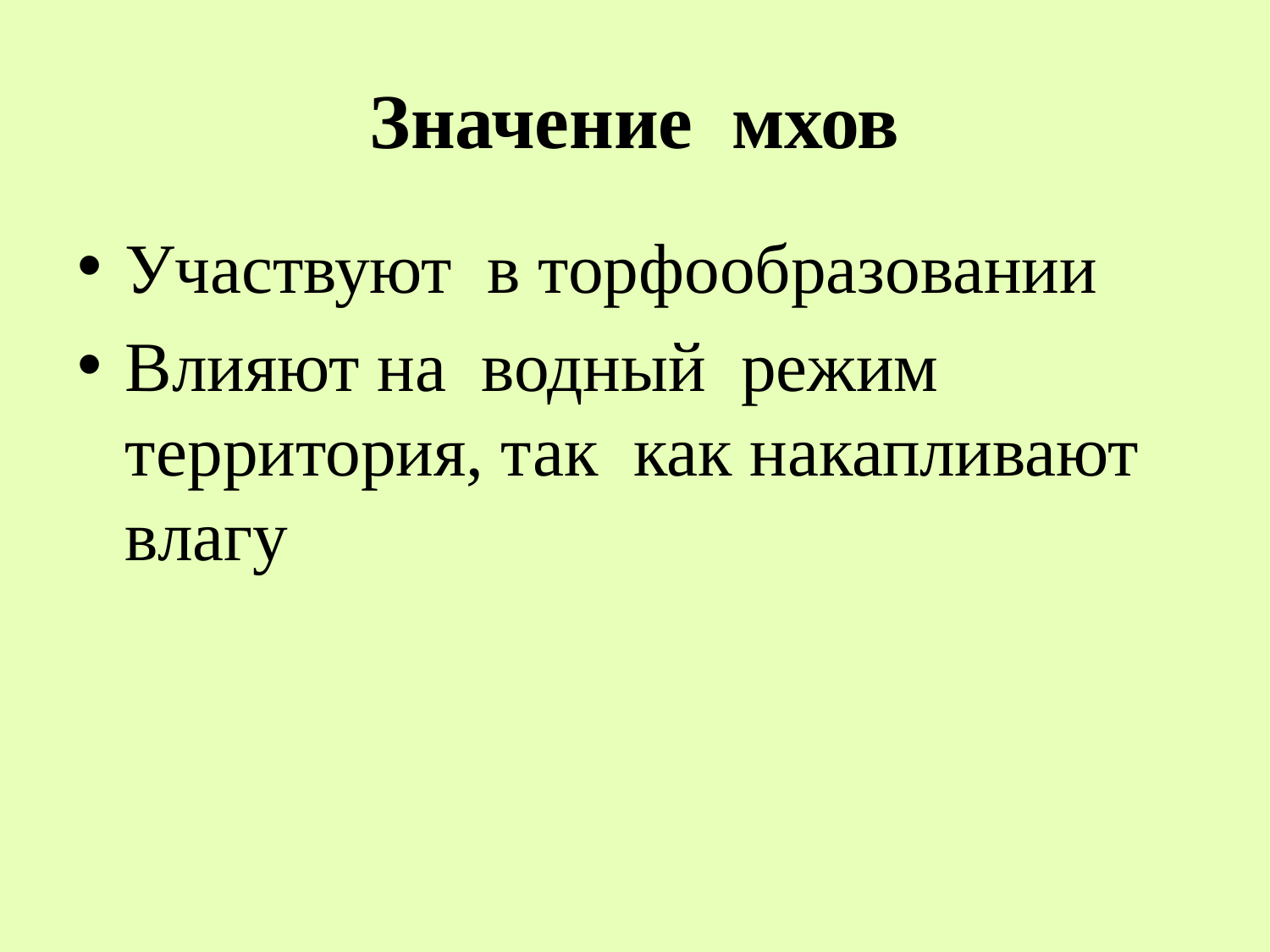

# Значение  мхов
Участвуют  в торфообразовании
Влияют на  водный  режим   территория, так  как накапливают  влагу